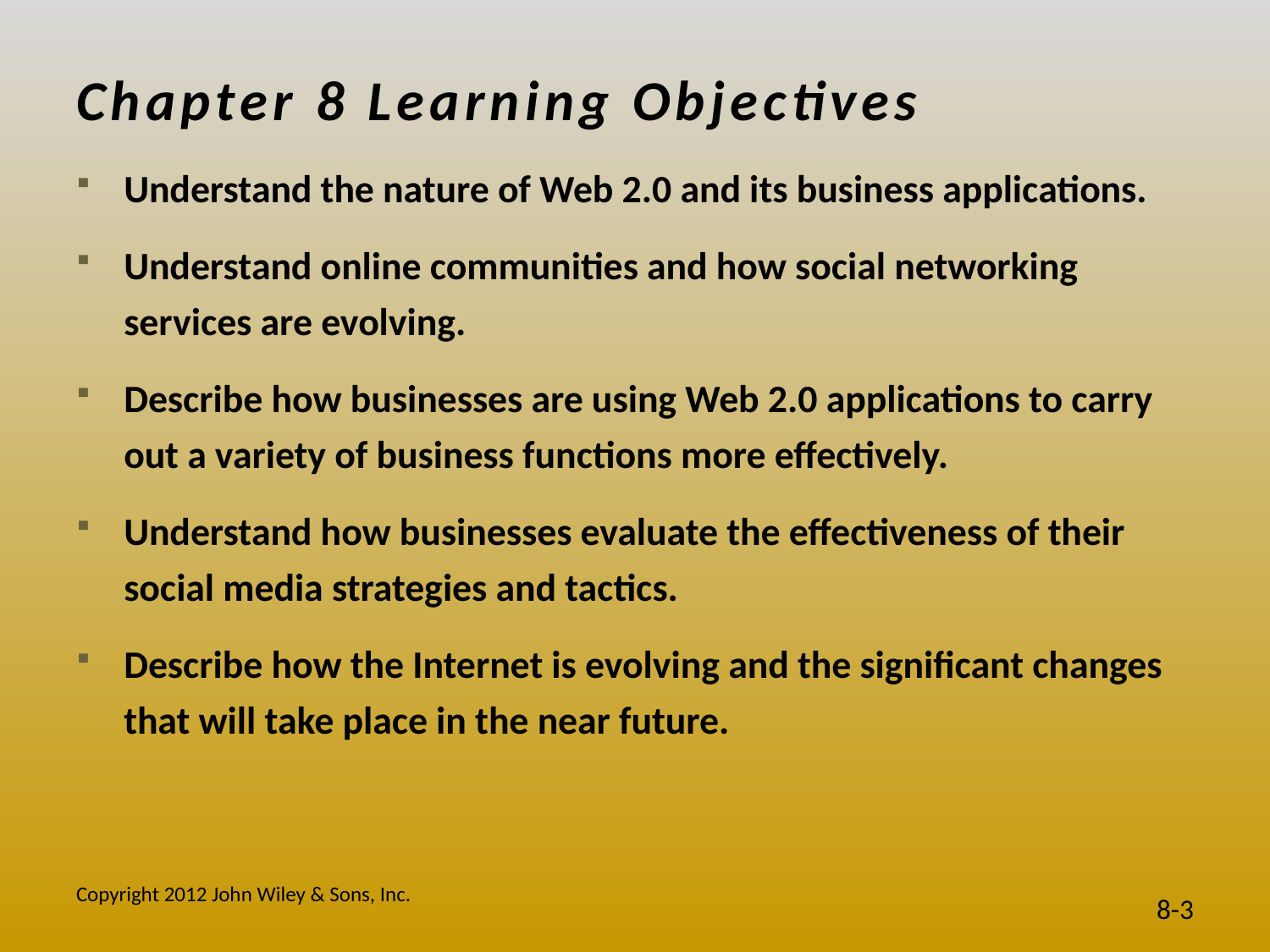

# Chapter 8 Learning Objectives
Understand the nature of Web 2.0 and its business applications.
Understand online communities and how social networking services are evolving.
Describe how businesses are using Web 2.0 applications to carry out a variety of business functions more effectively.
Understand how businesses evaluate the effectiveness of their social media strategies and tactics.
Describe how the Internet is evolving and the significant changes that will take place in the near future.
Copyright 2012 John Wiley & Sons, Inc.
8-3